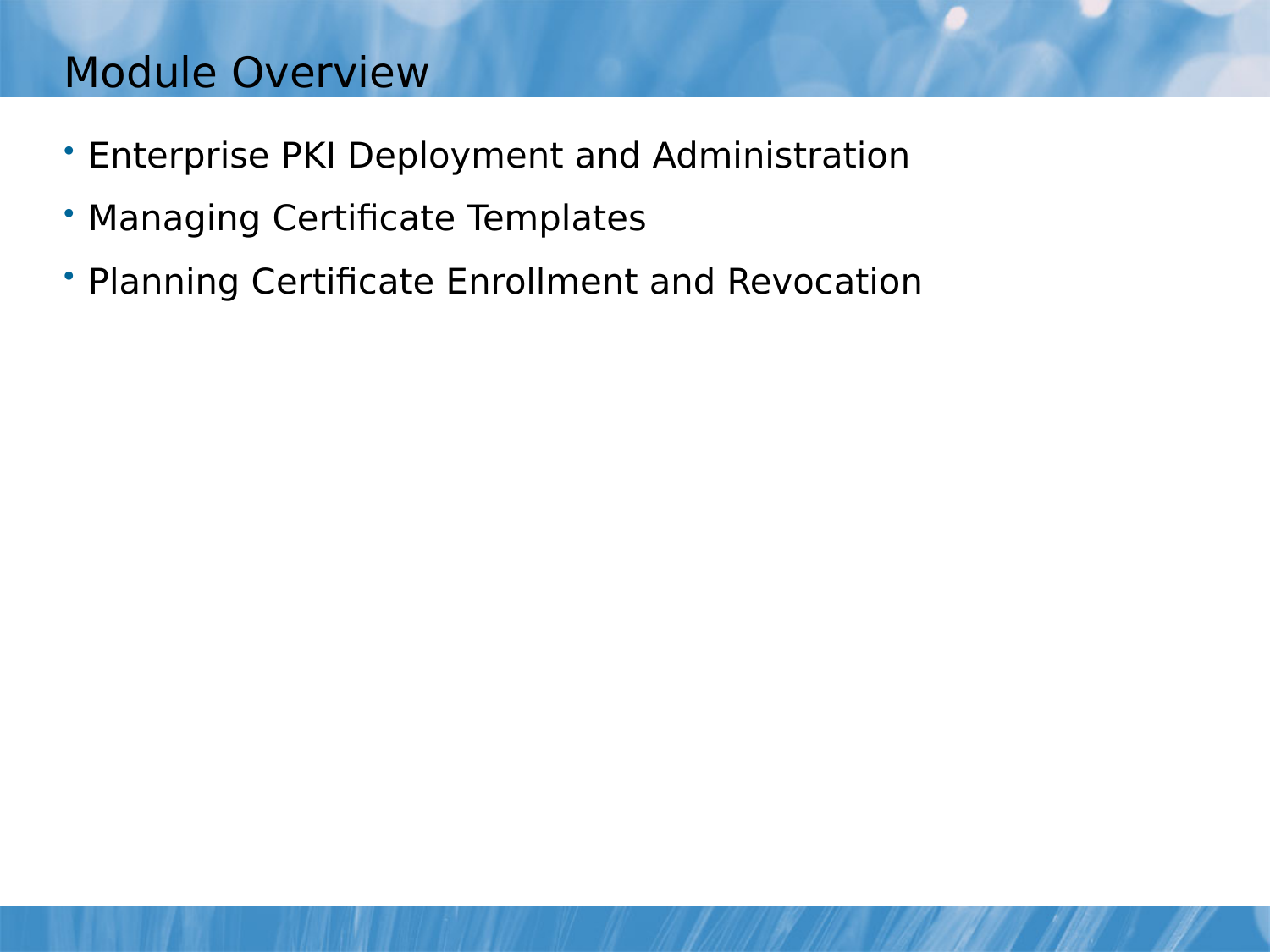

# Module Overview
Enterprise PKI Deployment and Administration
Managing Certificate Templates
Planning Certificate Enrollment and Revocation